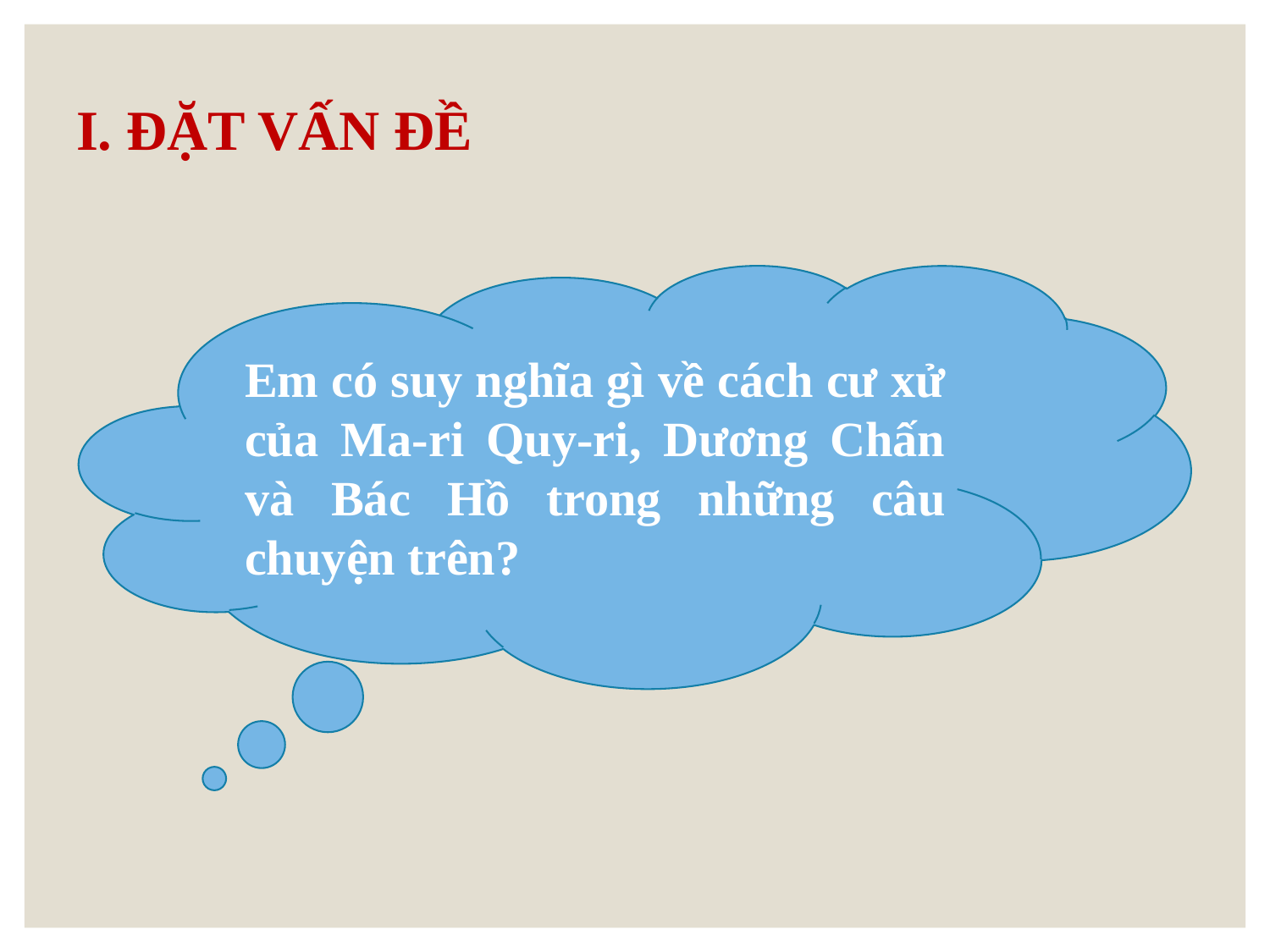

# I. ĐẶT VẤN ĐỀ
Em có suy nghĩa gì về cách cư xử của Ma-ri Quy-ri, Dương Chấn và Bác Hồ trong những câu chuyện trên?